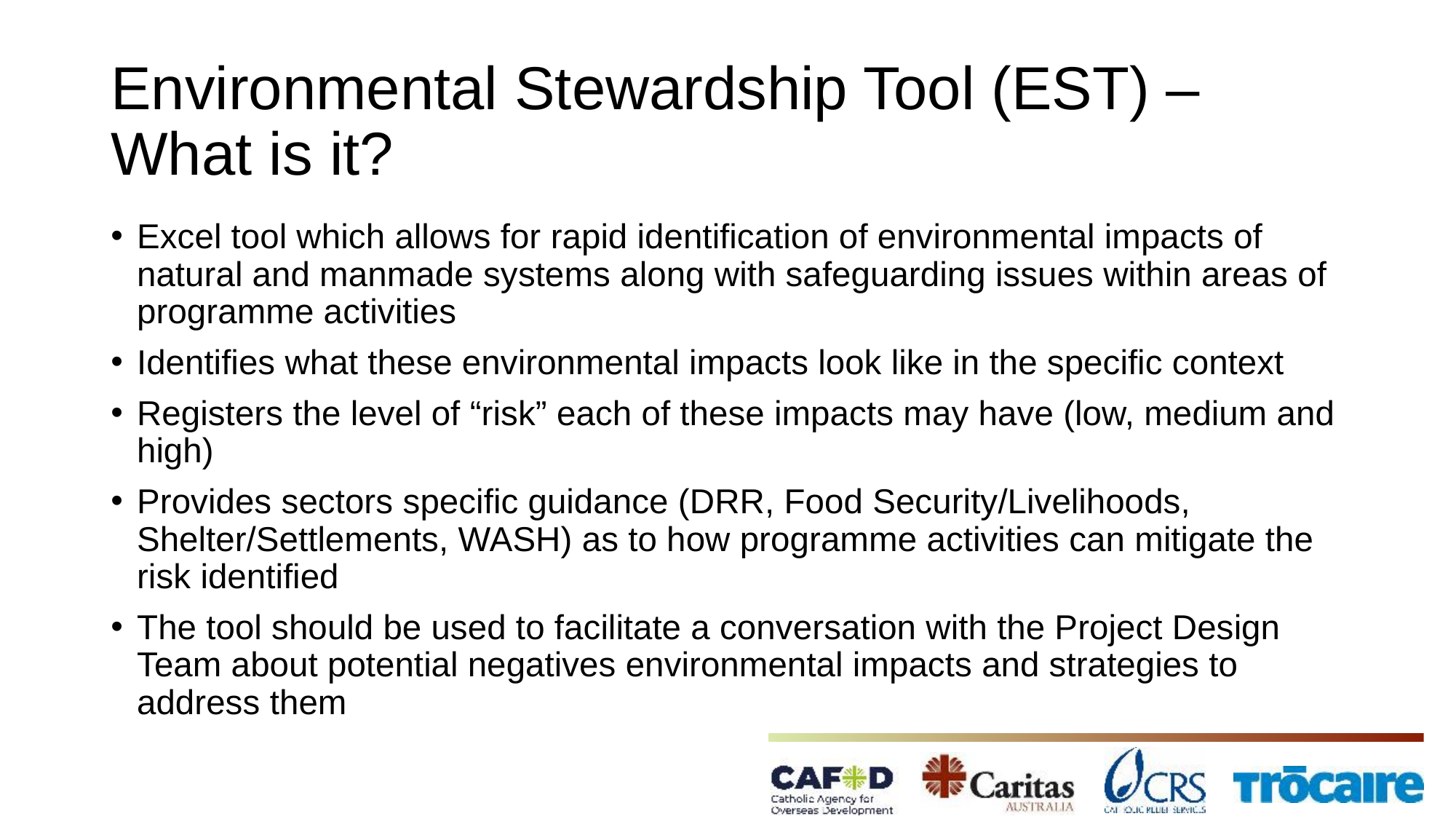

# Environmental Stewardship Tool (EST) – What is it?
Excel tool which allows for rapid identification of environmental impacts of natural and manmade systems along with safeguarding issues within areas of programme activities
Identifies what these environmental impacts look like in the specific context
Registers the level of “risk” each of these impacts may have (low, medium and high)
Provides sectors specific guidance (DRR, Food Security/Livelihoods, Shelter/Settlements, WASH) as to how programme activities can mitigate the risk identified
The tool should be used to facilitate a conversation with the Project Design Team about potential negatives environmental impacts and strategies to address them